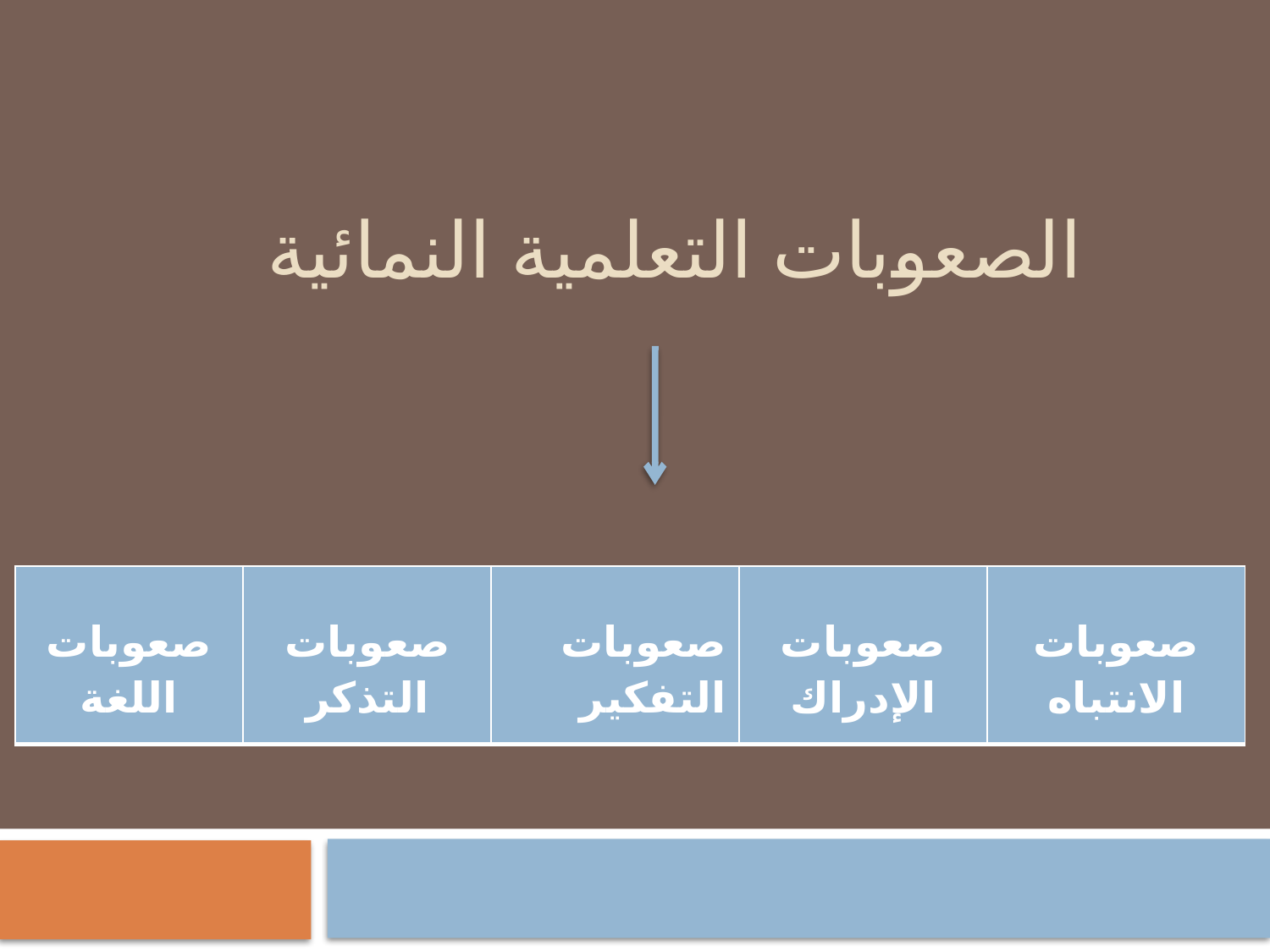

# الصعوبات التعلمية النمائية
| صعوبات اللغة | صعوبات التذكر | صعوبات التفكير | صعوبات الإدراك | صعوبات الانتباه |
| --- | --- | --- | --- | --- |